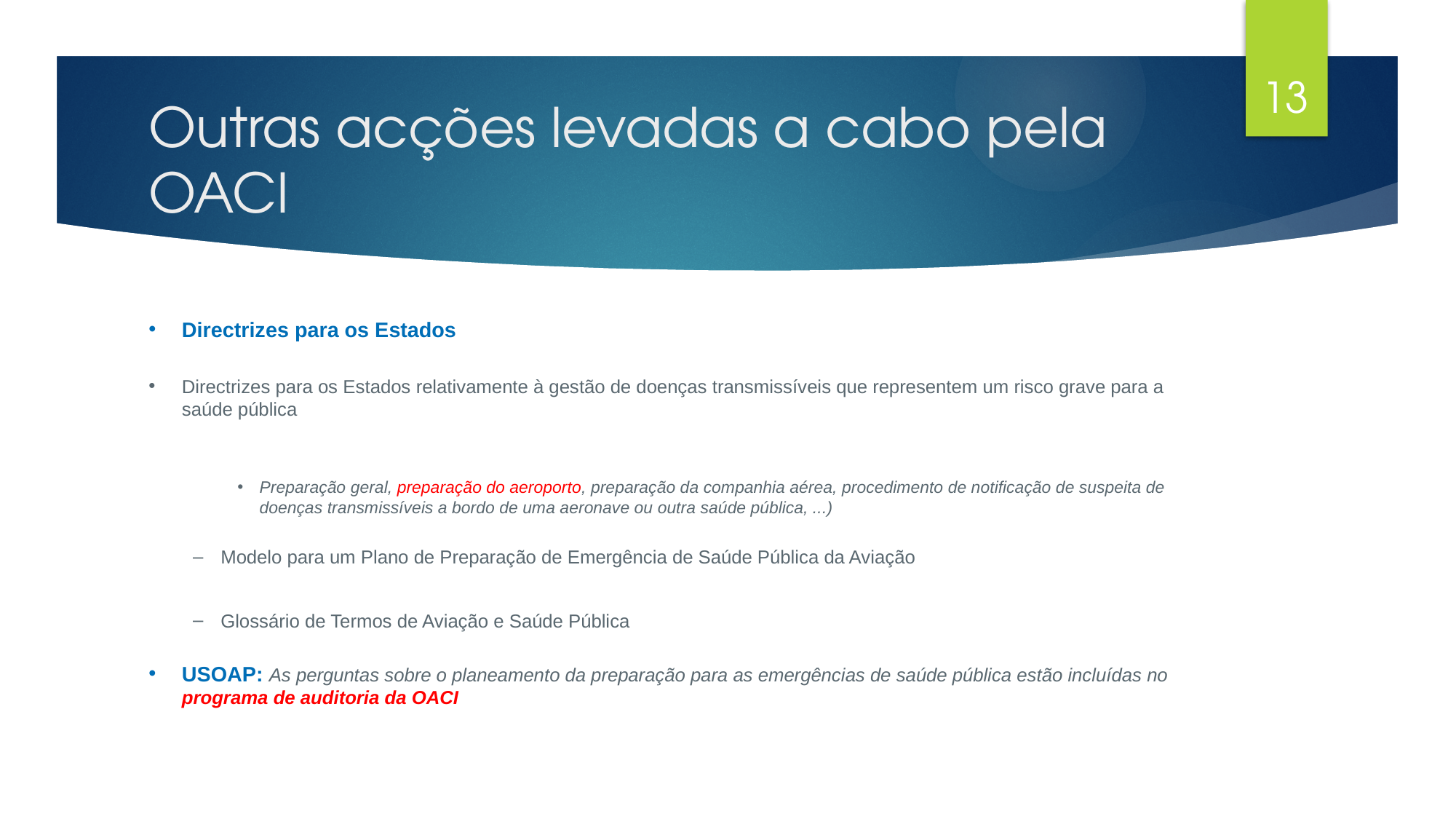

13
# Outras acções levadas a cabo pela OACI
Directrizes para os Estados

Directrizes para os Estados relativamente à gestão de doenças transmissíveis que representem um risco grave para a saúde pública

Preparação geral, preparação do aeroporto, preparação da companhia aérea, procedimento de notificação de suspeita de doenças transmissíveis a bordo de uma aeronave ou outra saúde pública, ...)

Modelo para um Plano de Preparação de Emergência de Saúde Pública da Aviação

Glossário de Termos de Aviação e Saúde Pública

USOAP: As perguntas sobre o planeamento da preparação para as emergências de saúde pública estão incluídas no programa de auditoria da OACI